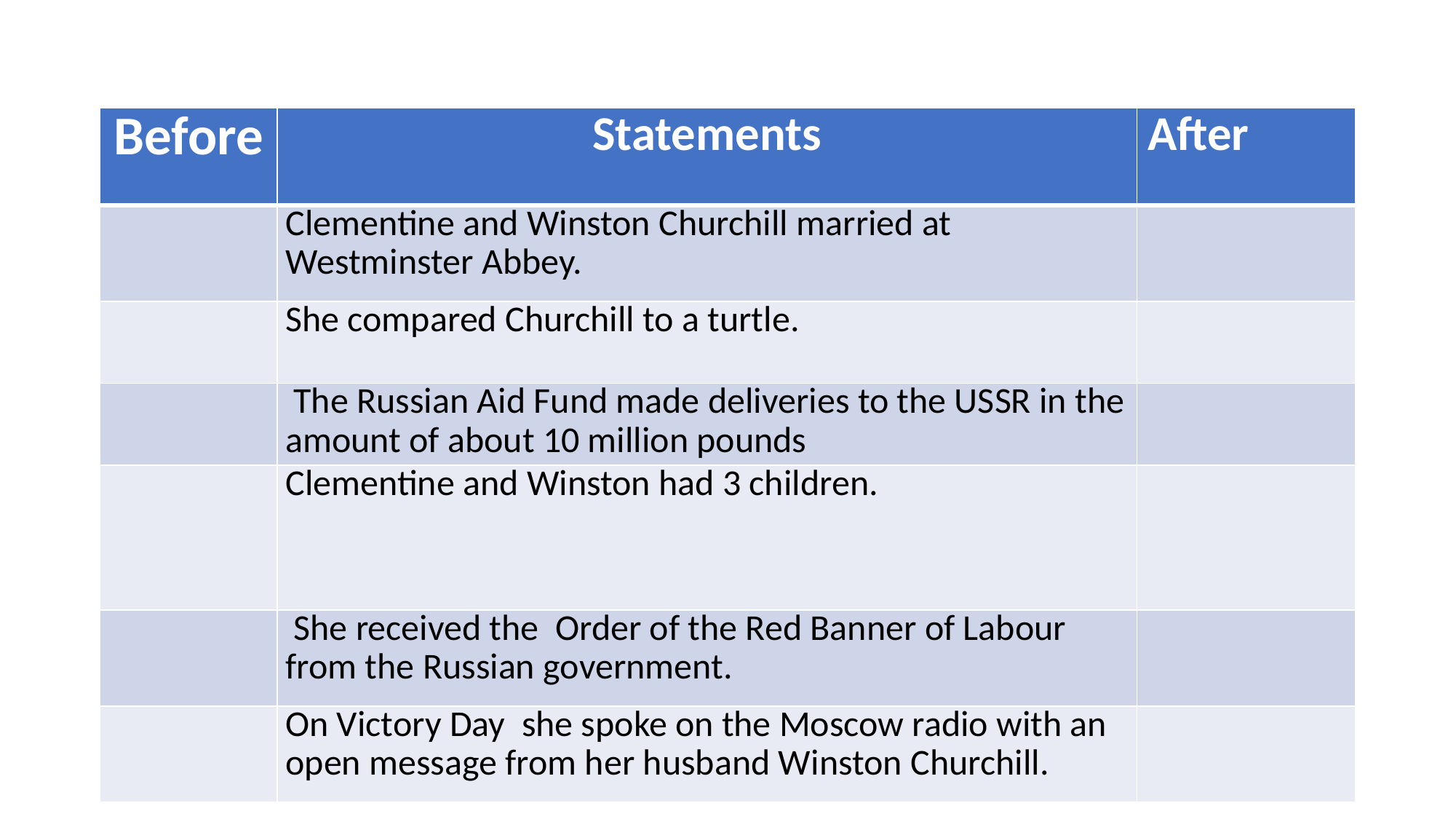

#
| Before | Statements | After |
| --- | --- | --- |
|  | Clementine and Winston Churchill married at Westminster Abbey. |  |
|  | She compared Churchill to a turtle. |  |
|  | The Russian Aid Fund made deliveries to the USSR in the amount of about 10 million pounds |  |
|  | Clementine and Winston had 3 children. |  |
|  | She received the Order of the Red Banner of Labour from the Russian government. |  |
|  | On Victory Day she spoke on the Moscow radio with an open message from her husband Winston Churchill. |  |